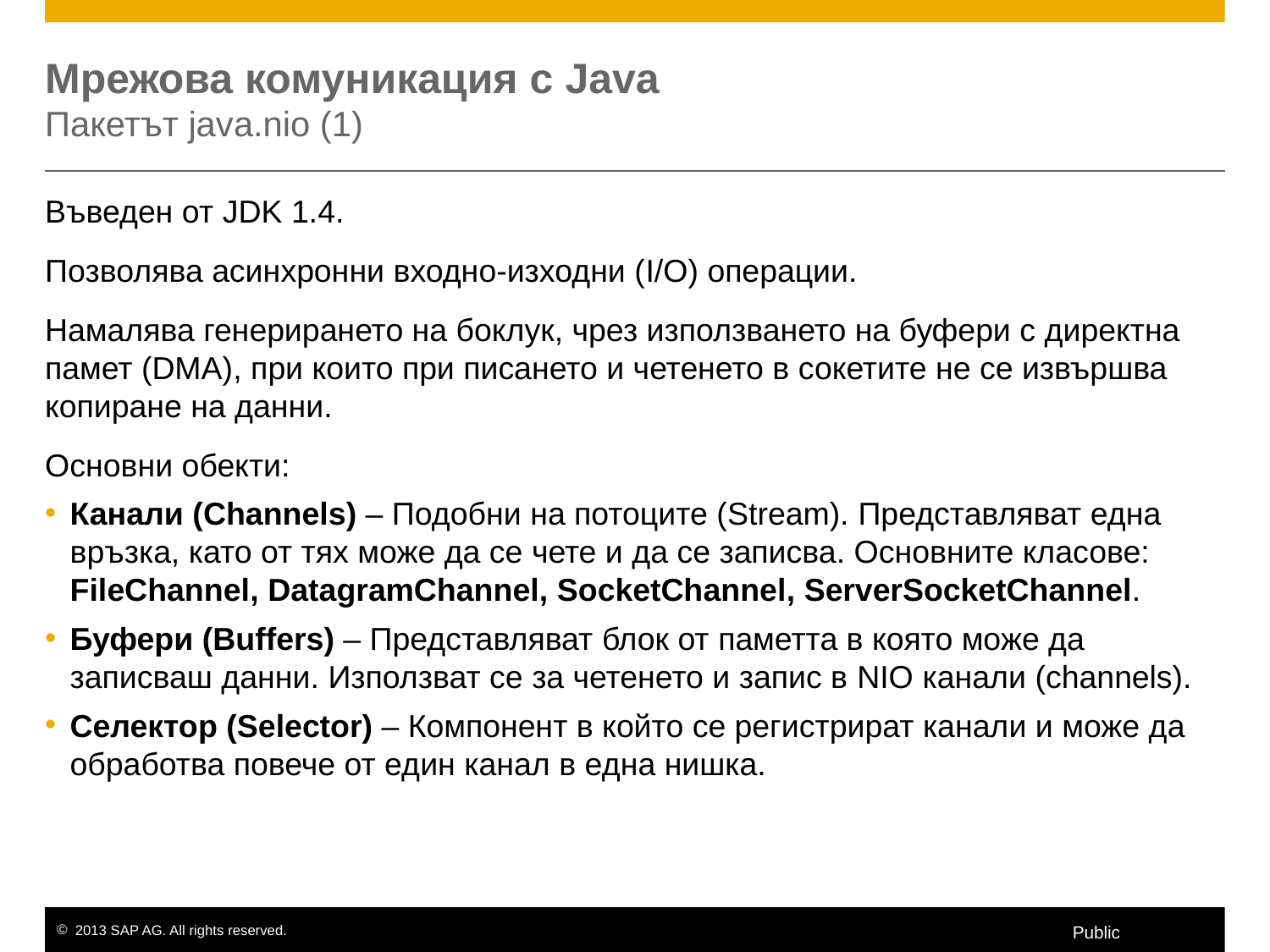

# Мрежова комуникация с Java Пакетът java.nio (1)
Въведен от JDK 1.4.
Позволява асинхронни входно-изходни (I/О) операции.
Намалява генерирането на боклук, чрез използването на буфери с директна памет (DMA), при които при писането и четенето в сокетите не се извършва копиране на данни.
Основни обекти:
Канали (Channels) – Подобни на потоците (Stream). Представляват една връзка, като от тях може да се чете и да се записва. Основните класове: FileChannel, DatagramChannel, SocketChannel, ServerSocketChannel.
Буфери (Buffers) – Представляват блок от паметта в която може да записваш данни. Използват се за четенето и запис в NIO канали (channels).
Селектор (Selector) – Компонент в който се регистрират канали и може да обработва повече от един канал в една нишка.